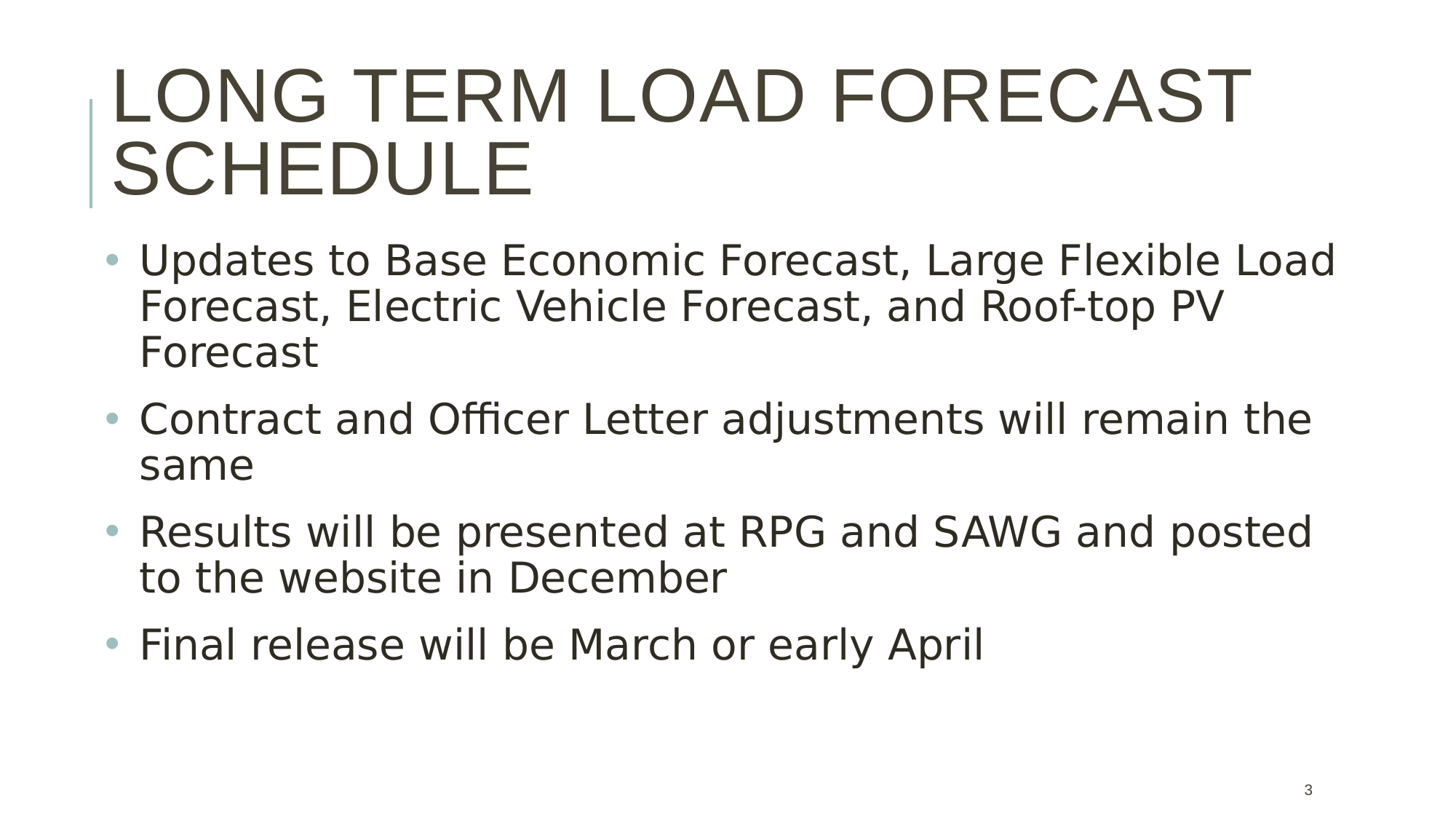

# Long Term load forecast schedule
Updates to Base Economic Forecast, Large Flexible Load Forecast, Electric Vehicle Forecast, and Roof-top PV Forecast
Contract and Officer Letter adjustments will remain the same
Results will be presented at RPG and SAWG and posted to the website in December
Final release will be March or early April

3